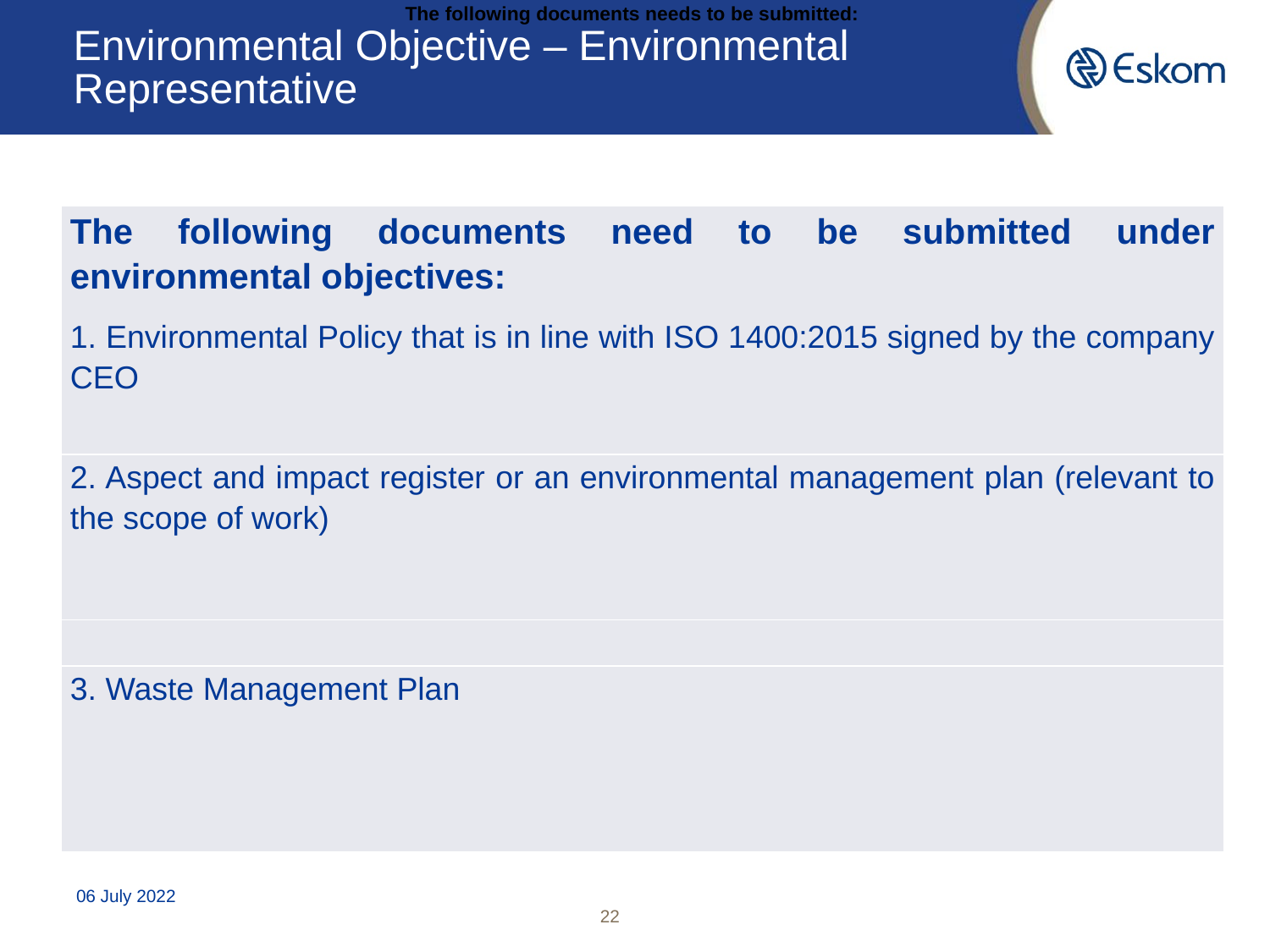

The following documents needs to be submitted:

# Environmental Objective – Environmental Representative
| The following documents need to be submitted under environmental objectives: 1. Environmental Policy that is in line with ISO 1400:2015 signed by the company CEO |
| --- |
| 2. Aspect and impact register or an environmental management plan (relevant to the scope of work) |
|  |
| 3. Waste Management Plan |
06 July 2022

22